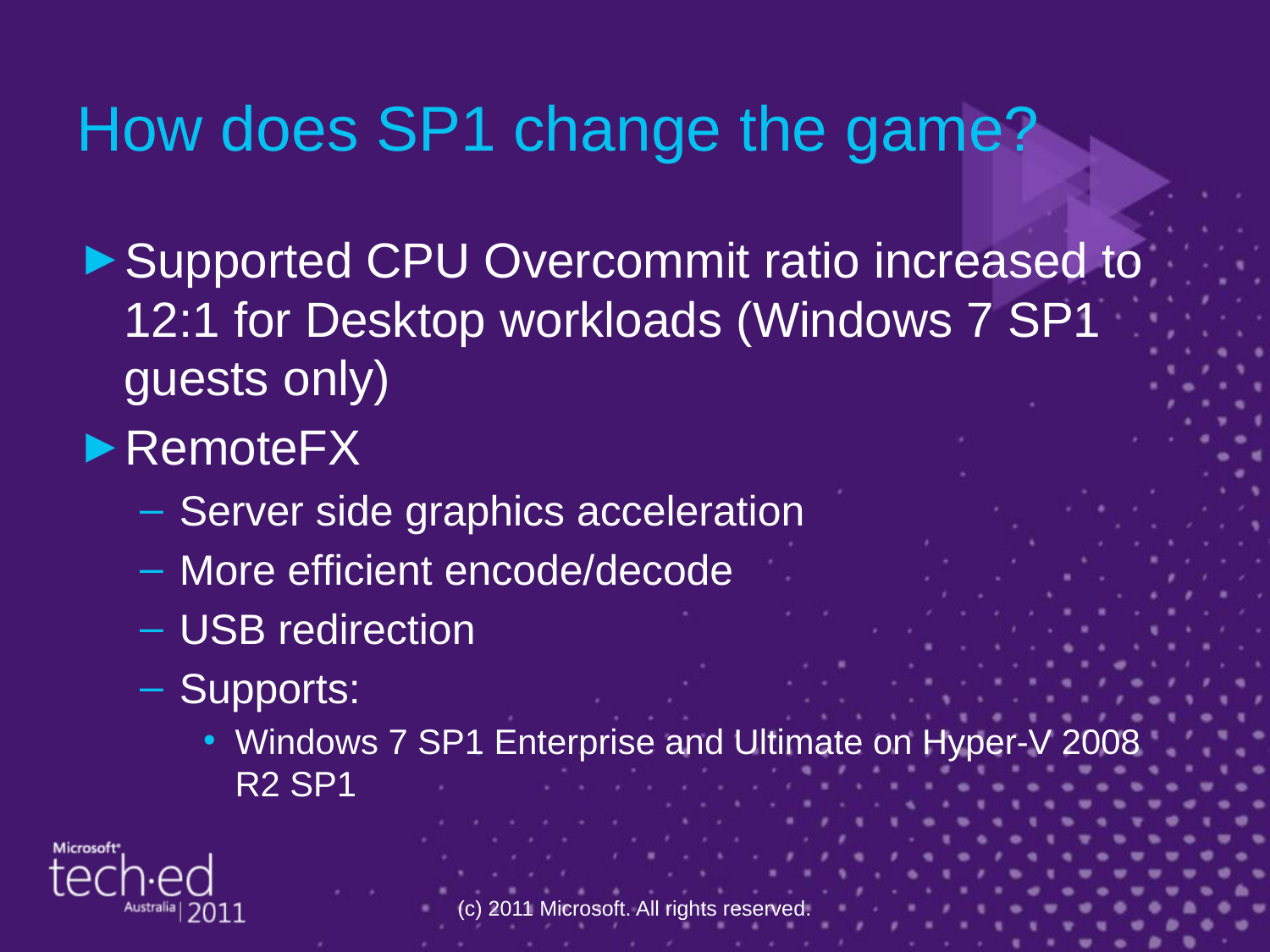

# How does SP1 change the game?
Supported CPU Overcommit ratio increased to 12:1 for Desktop workloads (Windows 7 SP1 guests only)
RemoteFX
Server side graphics acceleration
More efficient encode/decode
USB redirection
Supports:
Windows 7 SP1 Enterprise and Ultimate on Hyper-V 2008 R2 SP1

(c) 2011 Microsoft. All rights reserved.